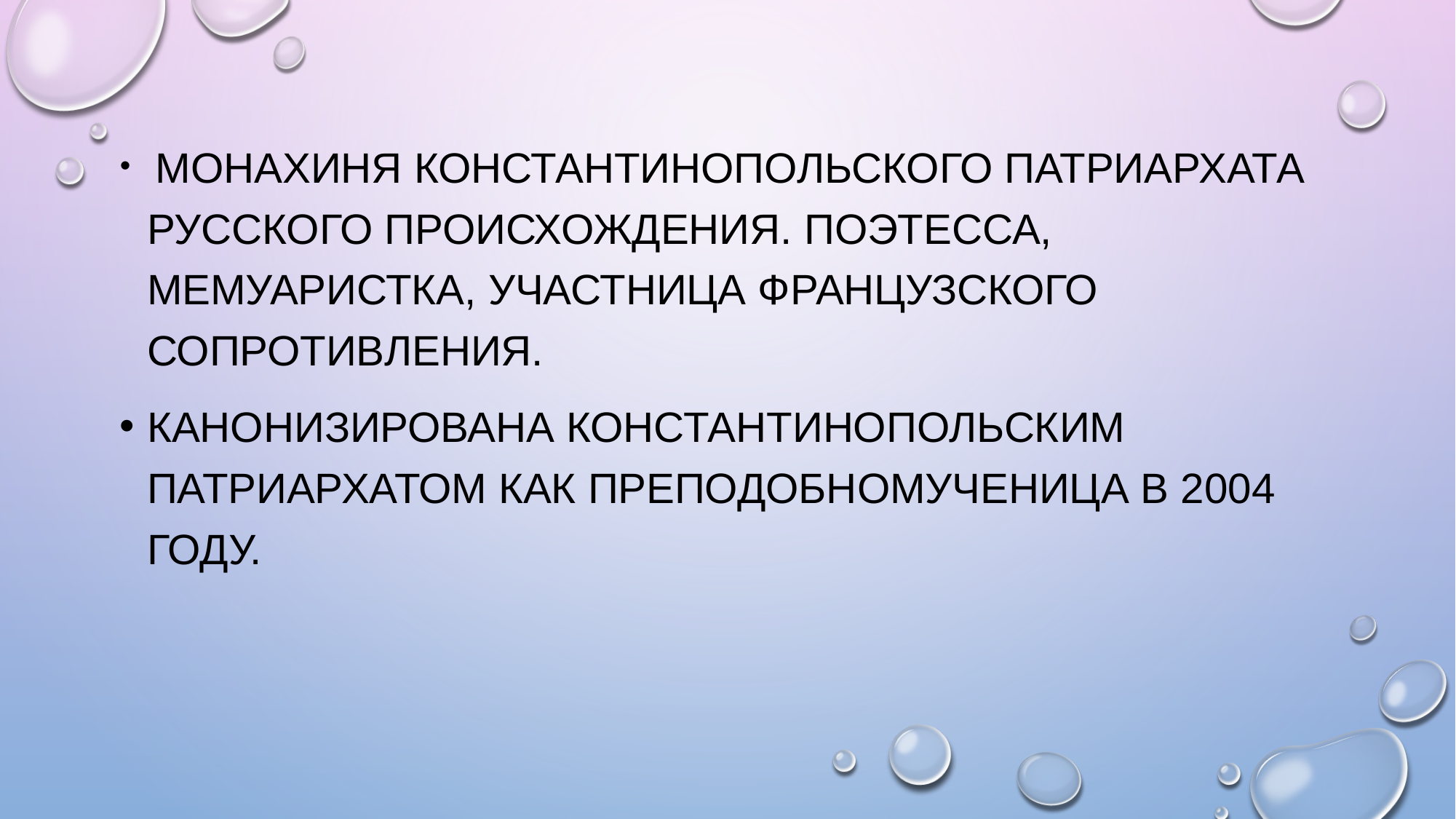

монахиня Константинопольского Патриархата русского происхождения. Поэтесса, мемуаристка, участница французского Сопротивления.
Канонизирована Константинопольским Патриархатом как преподобномученица в 2004 году.